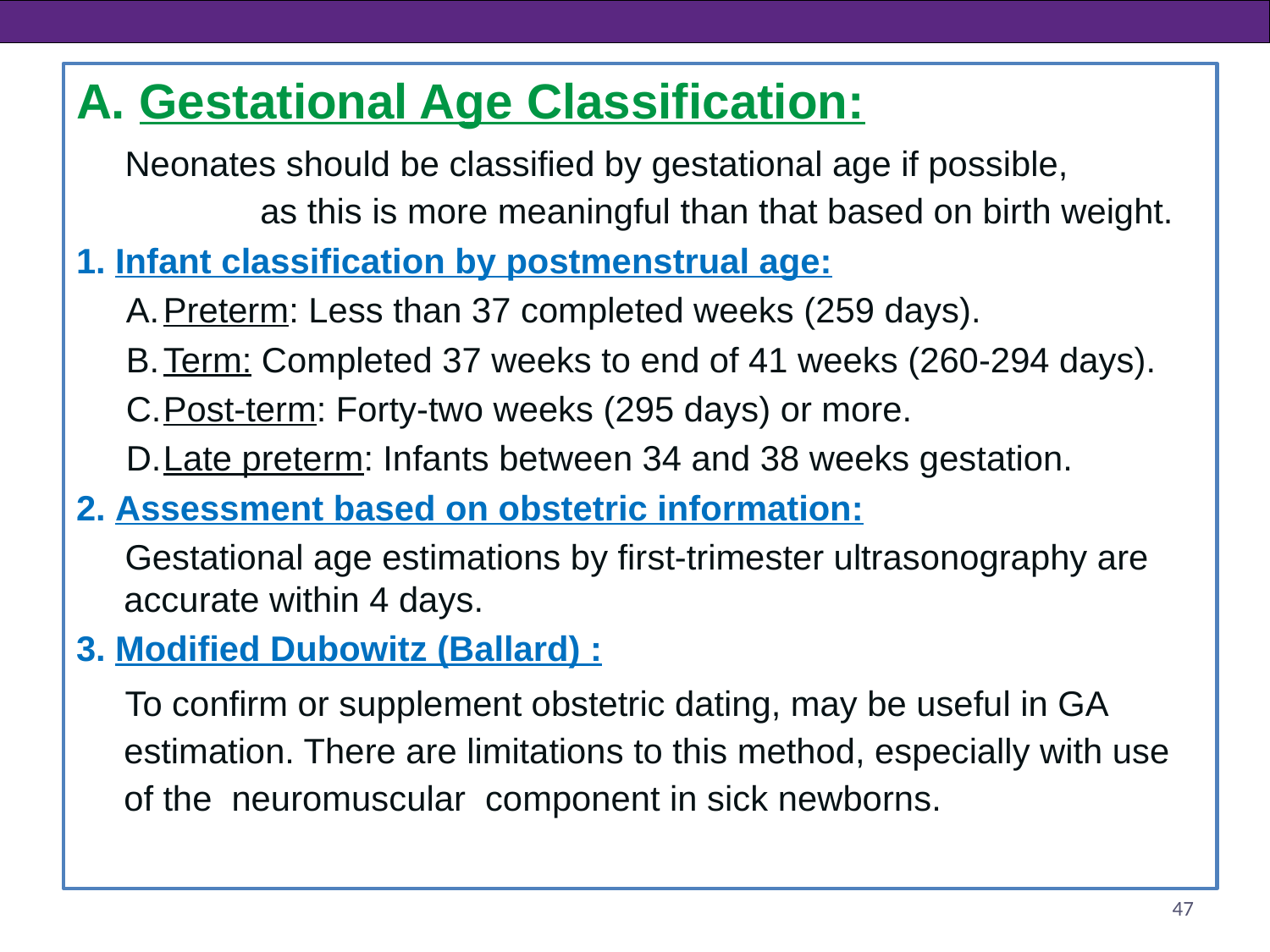

A. Gestational Age Classification:
     Neonates should be classified by gestational age if possible,                            as this is more meaningful than that based on birth weight.
1. Infant classification by postmenstrual age:
Preterm: Less than 37 completed weeks (259 days).
Term: Completed 37 weeks to end of 41 weeks (260-294 days).
Post-term: Forty-two weeks (295 days) or more.
Late preterm: Infants between 34 and 38 weeks gestation.
2. Assessment based on obstetric information:
     Gestational age estimations by first-trimester ultrasonography are accurate within 4 days.
3. Modified Dubowitz (Ballard) :
     To confirm or supplement obstetric dating, may be useful in GA estimation. There are limitations to this method, especially with use  of the  neuromuscular  component in sick newborns.

47